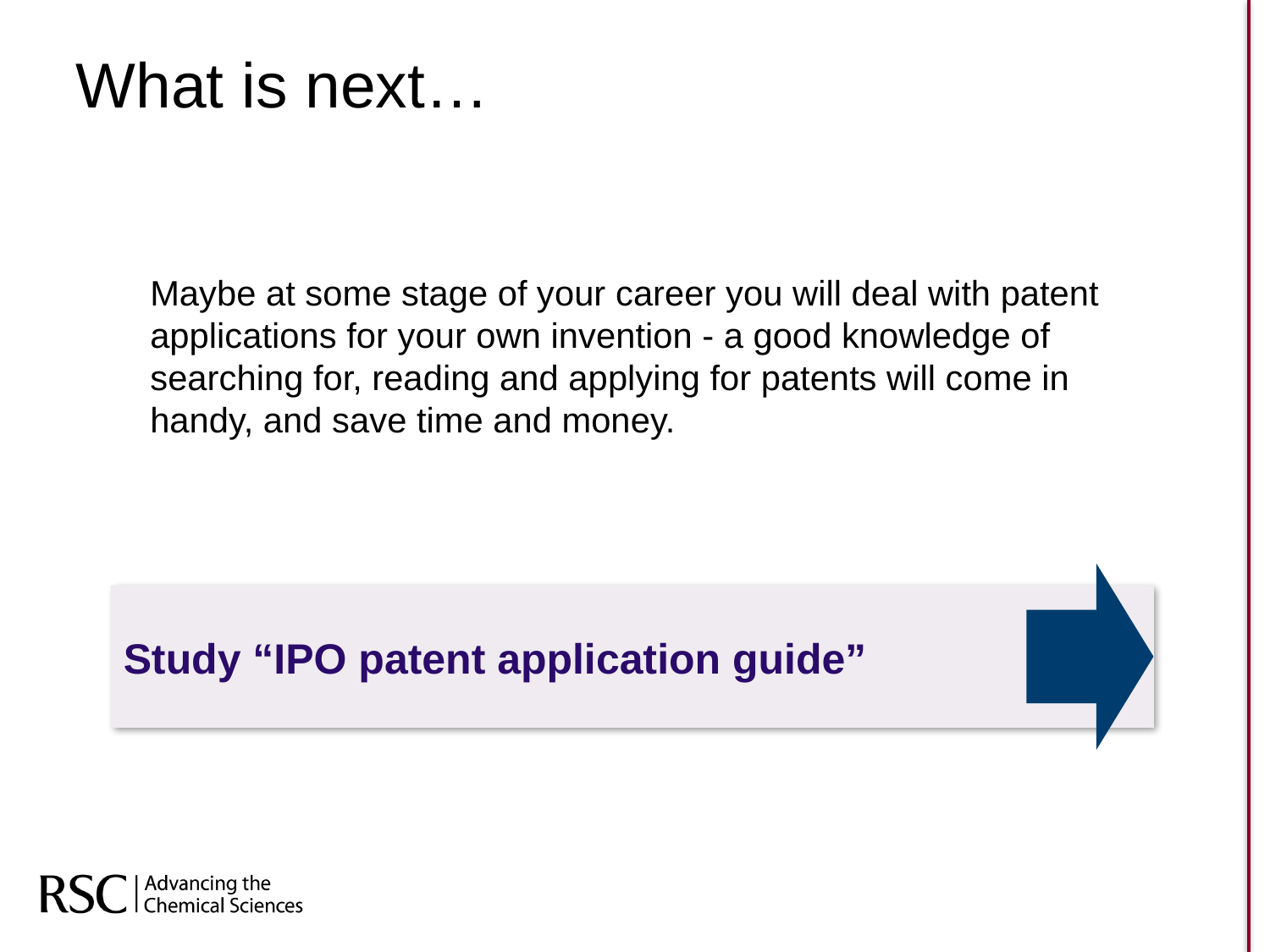

What is next…
Maybe at some stage of your career you will deal with patent applications for your own invention - a good knowledge of searching for, reading and applying for patents will come in handy, and save time and money.

Study “IPO patent application guide”